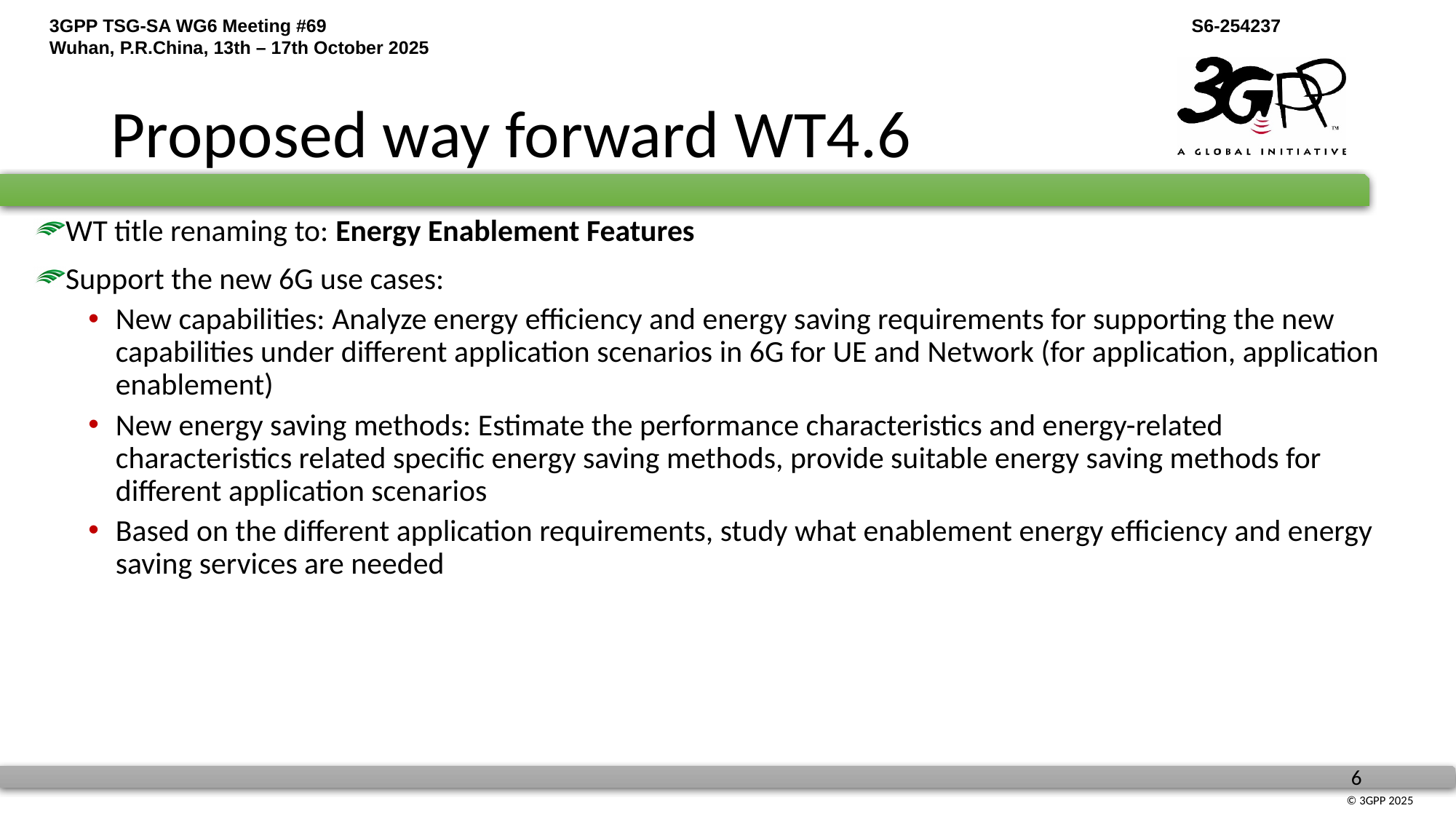

# Proposed way forward WT4.6
WT title renaming to: Energy Enablement Features
Support the new 6G use cases:
New capabilities: Analyze energy efficiency and energy saving requirements for supporting the new capabilities under different application scenarios in 6G for UE and Network (for application, application enablement)
New energy saving methods: Estimate the performance characteristics and energy-related characteristics related specific energy saving methods, provide suitable energy saving methods for different application scenarios
Based on the different application requirements, study what enablement energy efficiency and energy saving services are needed